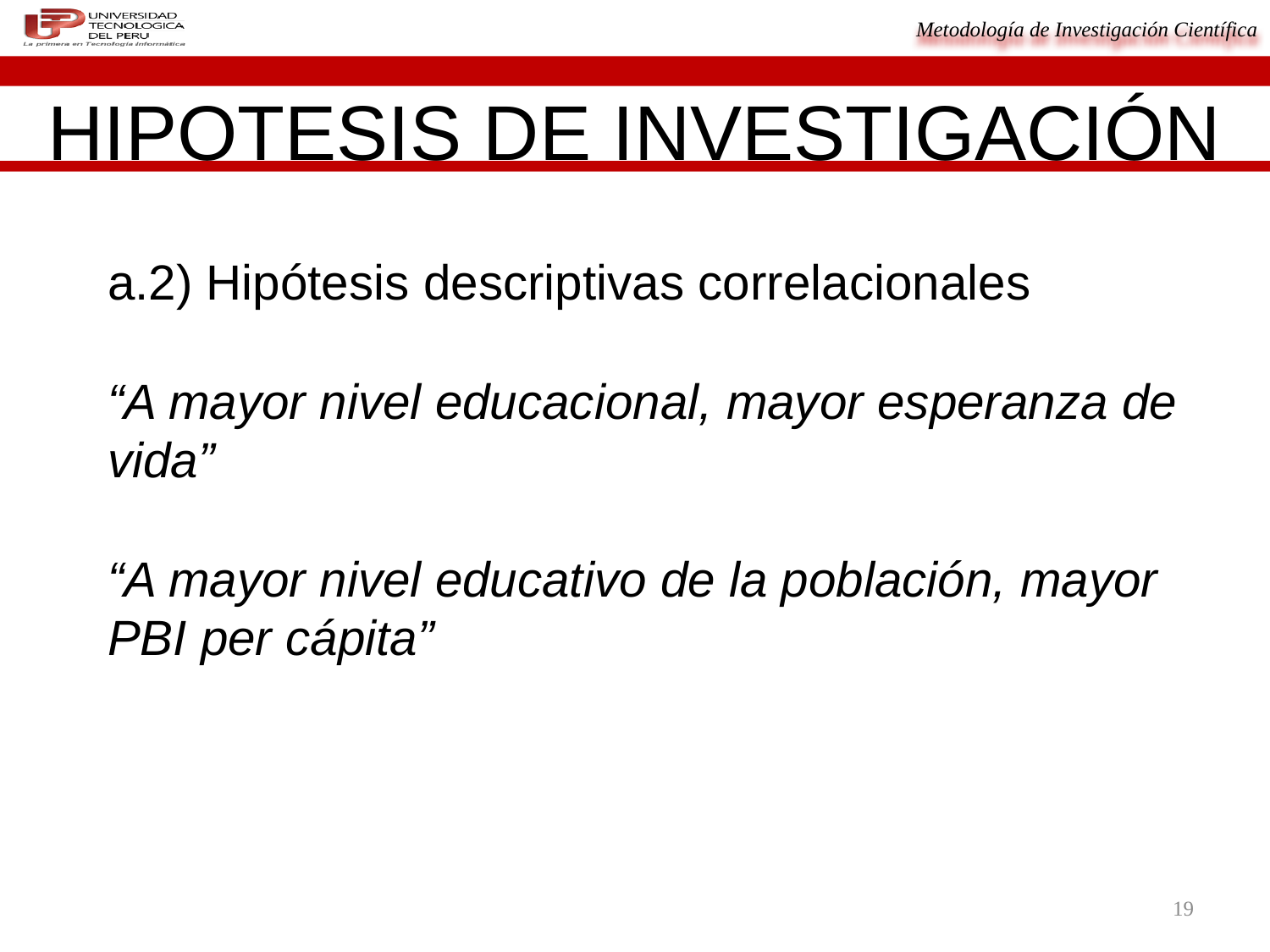

HIPOTESIS DE INVESTIGACIÓN
a.2) Hipótesis descriptivas correlacionales

“A mayor nivel educacional, mayor esperanza de vida”

“A mayor nivel educativo de la población, mayor PBI per cápita”
19